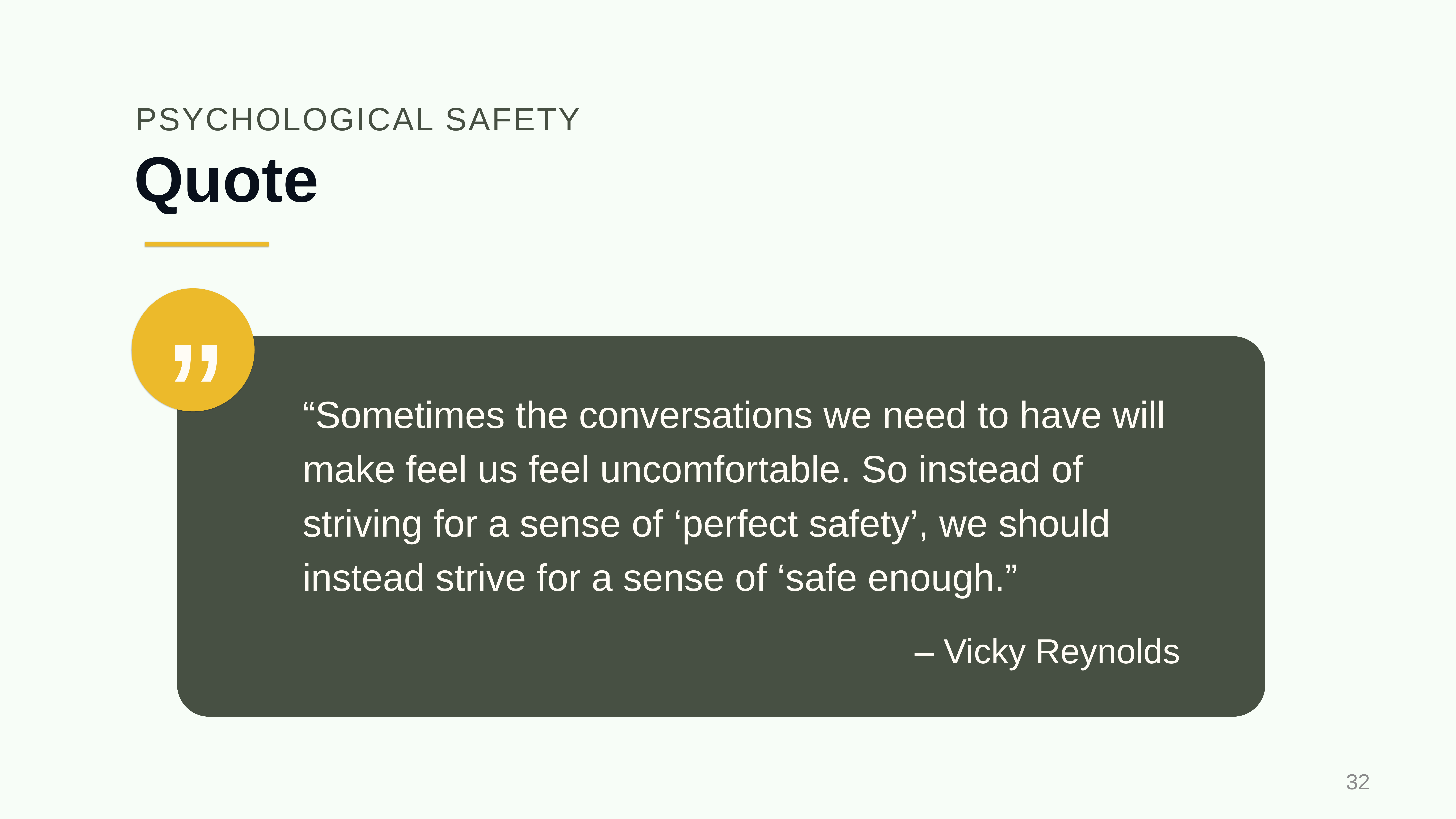

PSYCHOLOGICAL SAFETY
# Quote

”

“Sometimes the conversations we need to have will make feel us feel uncomfortable. So instead of striving for a sense of ‘perfect safety’, we should instead strive for a sense of ‘safe enough.”
– Vicky Reynolds
32